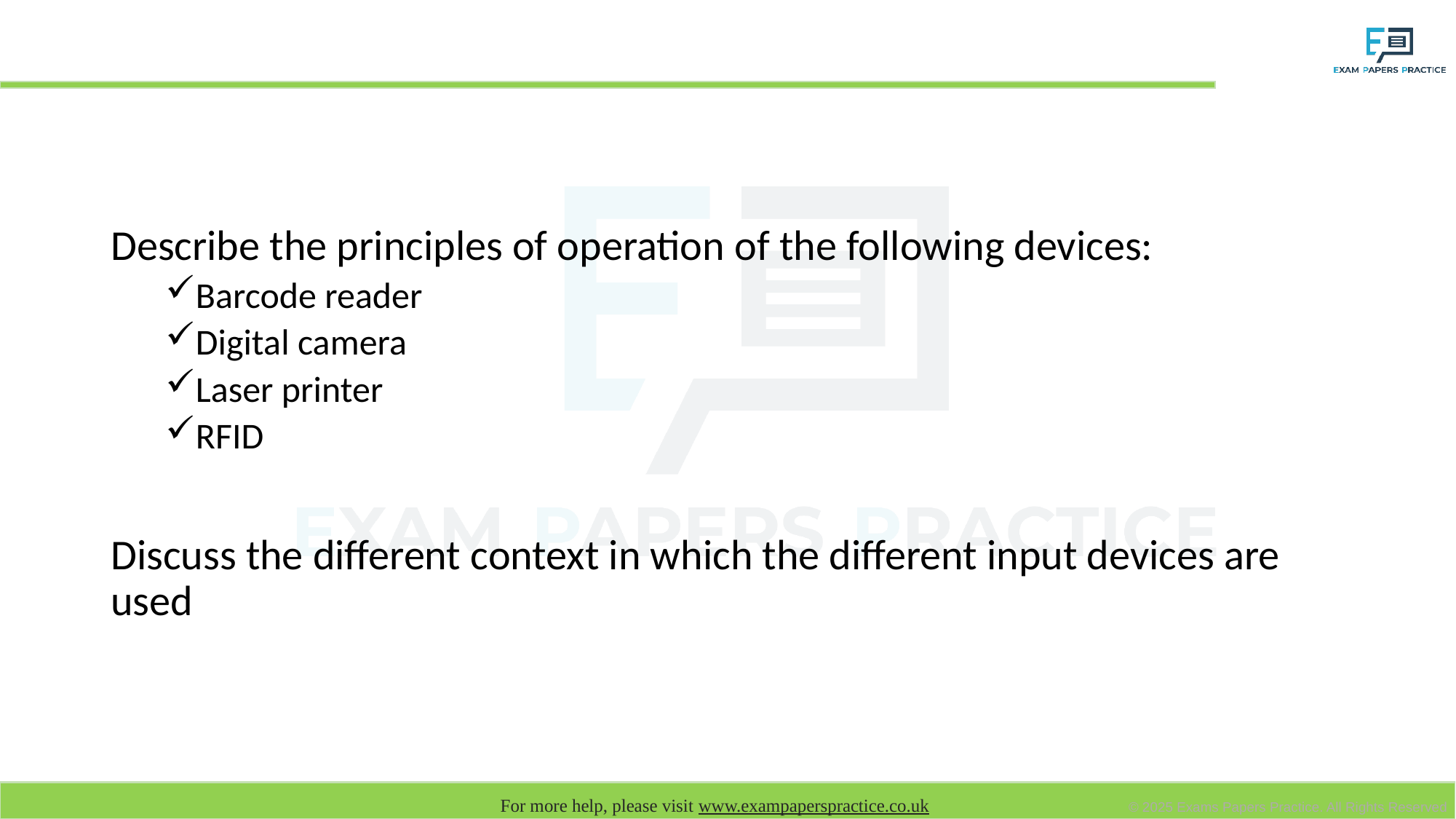

# Learning objectives
Describe the principles of operation of the following devices:
Barcode reader
Digital camera
Laser printer
RFID

Discuss the different context in which the different input devices are used